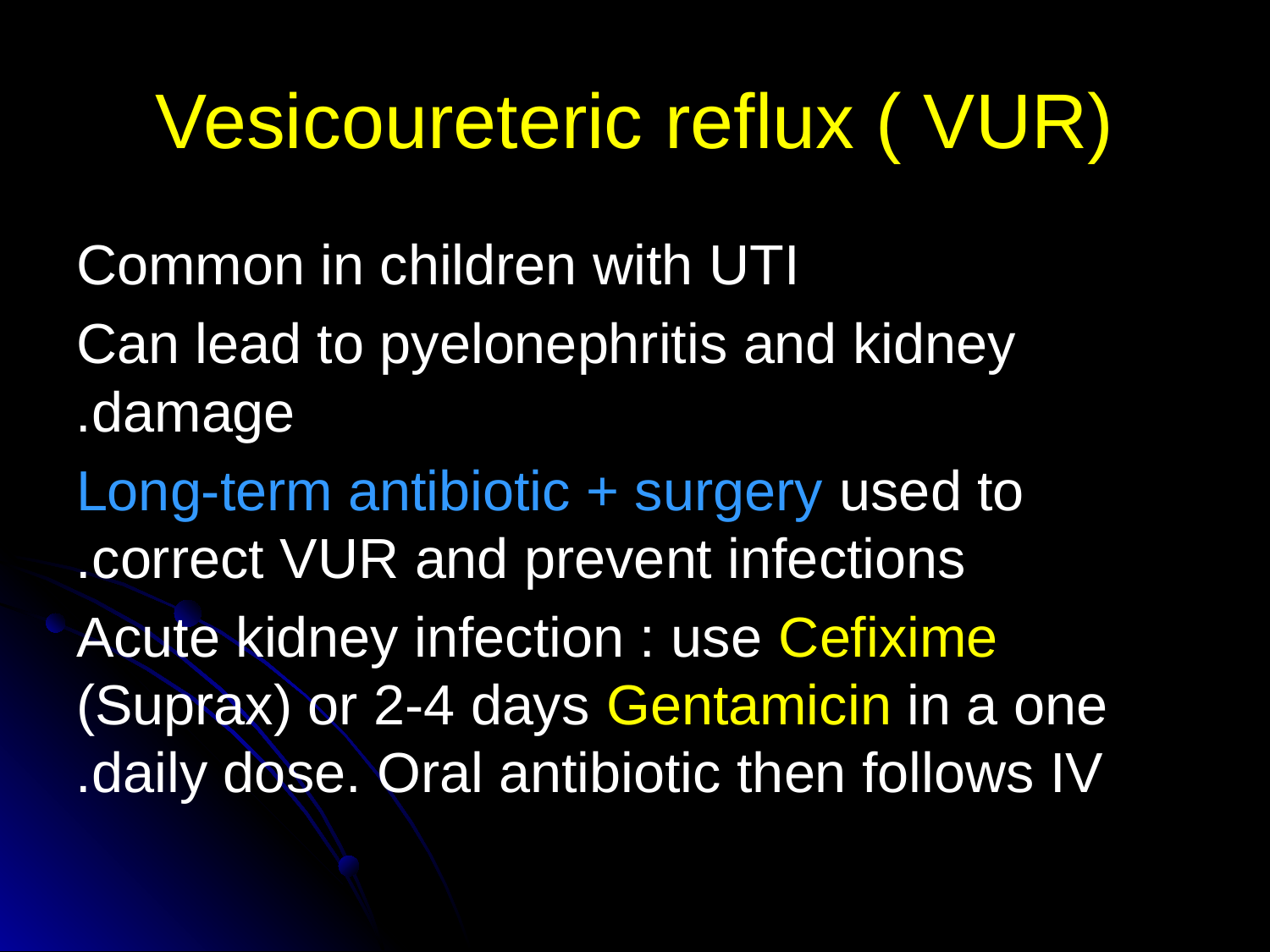

# Vesicoureteric reflux ( VUR)
Common in children with UTI
Can lead to pyelonephritis and kidney damage.
Long-term antibiotic + surgery used to correct VUR and prevent infections.
Acute kidney infection : use Cefixime (Suprax) or 2-4 days Gentamicin in a one daily dose. Oral antibiotic then follows IV.